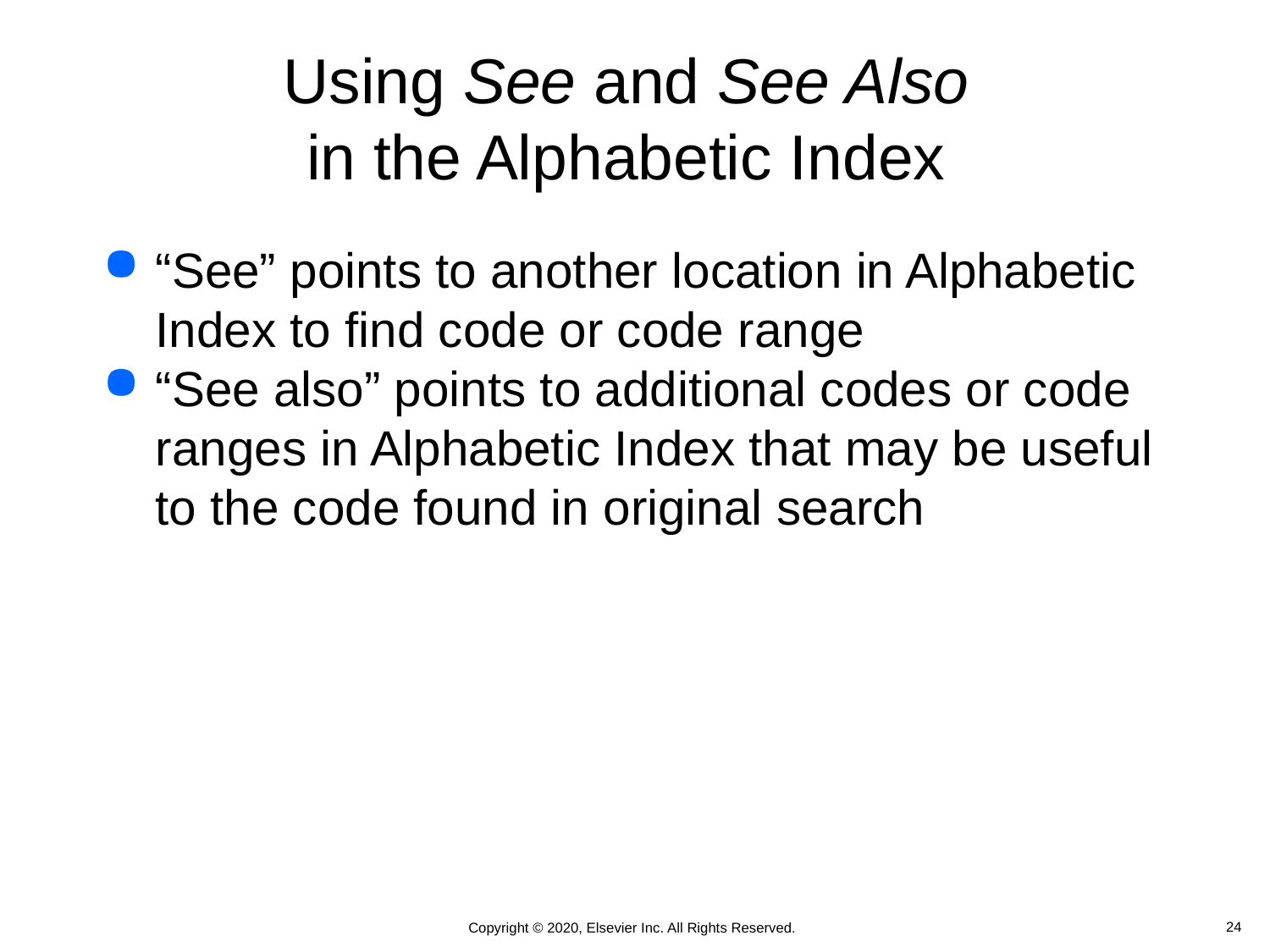

# Using See and See Also in the Alphabetic Index
“See” points to another location in Alphabetic Index to find code or code range
“See also” points to additional codes or code ranges in Alphabetic Index that may be useful to the code found in original search
 24